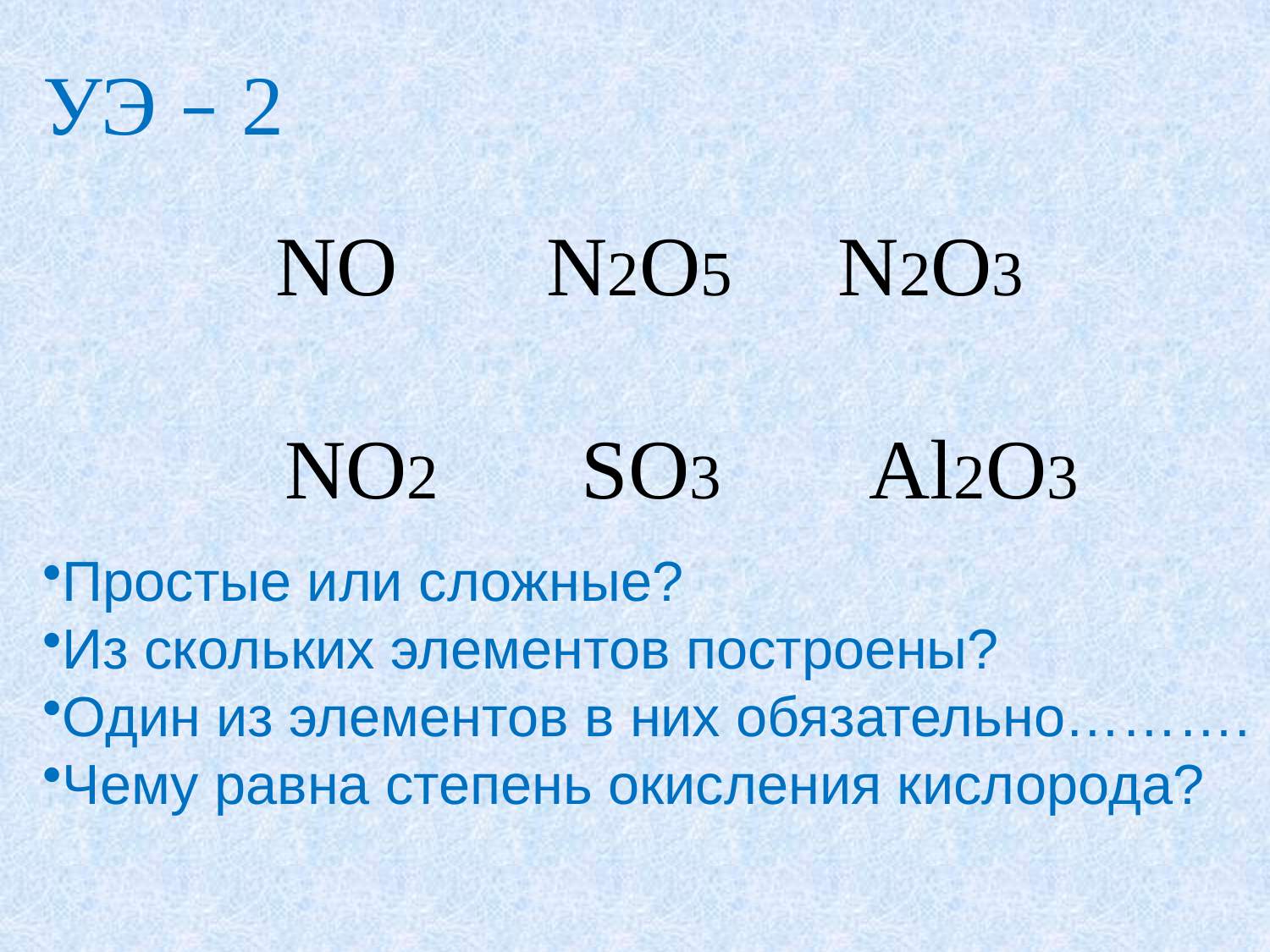

УЭ – 2

NO       N2O5     N2O3

   NO2       SO3       Al2O3

Простые или сложные?
Из скольких элементов построены?
Один из элементов в них обязательно……….
Чему равна степень окисления кислорода?